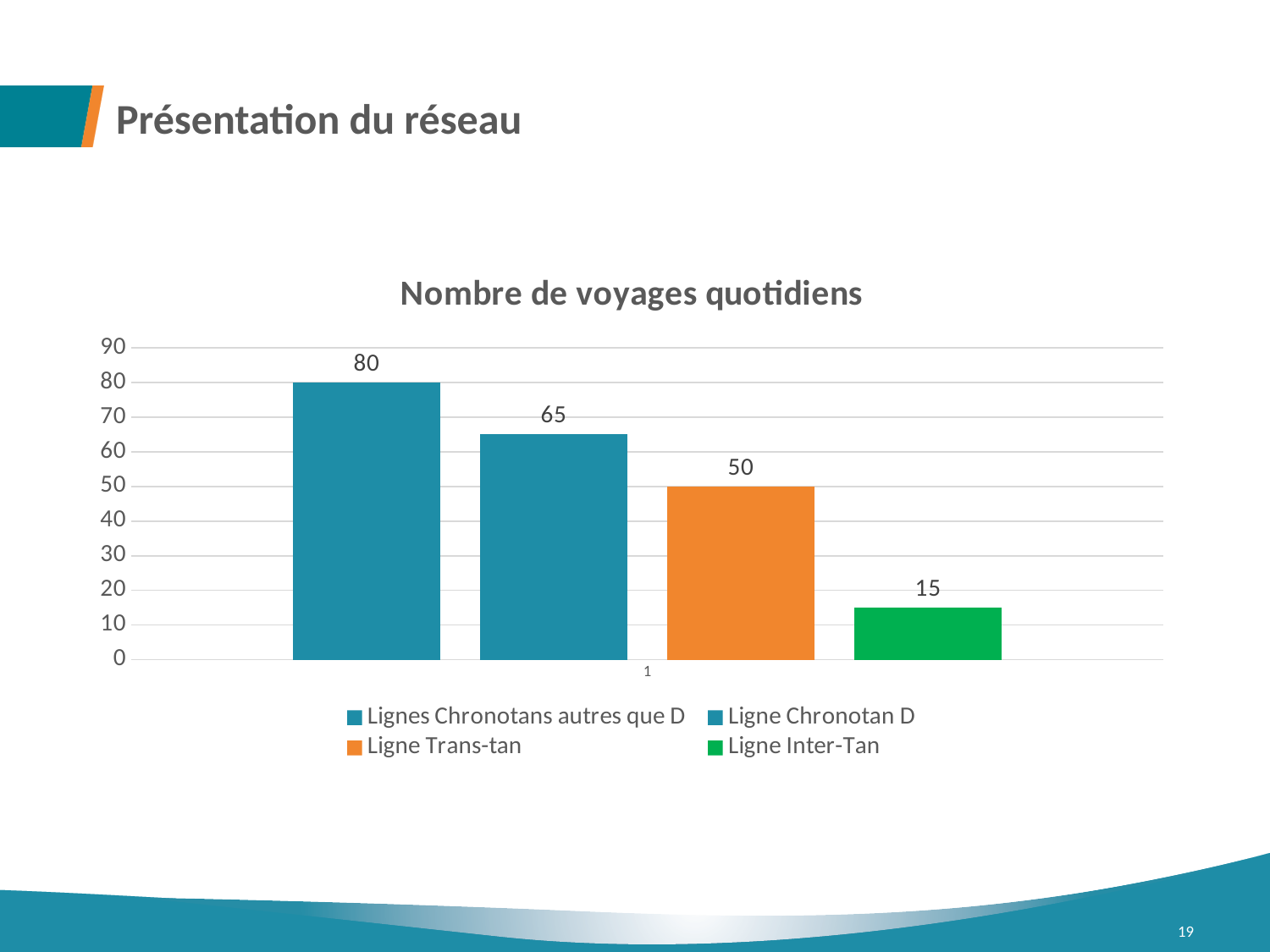

# Présentation du réseau

### Chart: Nombre de voyages quotidiens

| Category | Lignes Chronotans autres que D  | Ligne Chronotan D | Ligne Trans-tan | Ligne Inter-Tan |
|---|---|---|---|---|
19